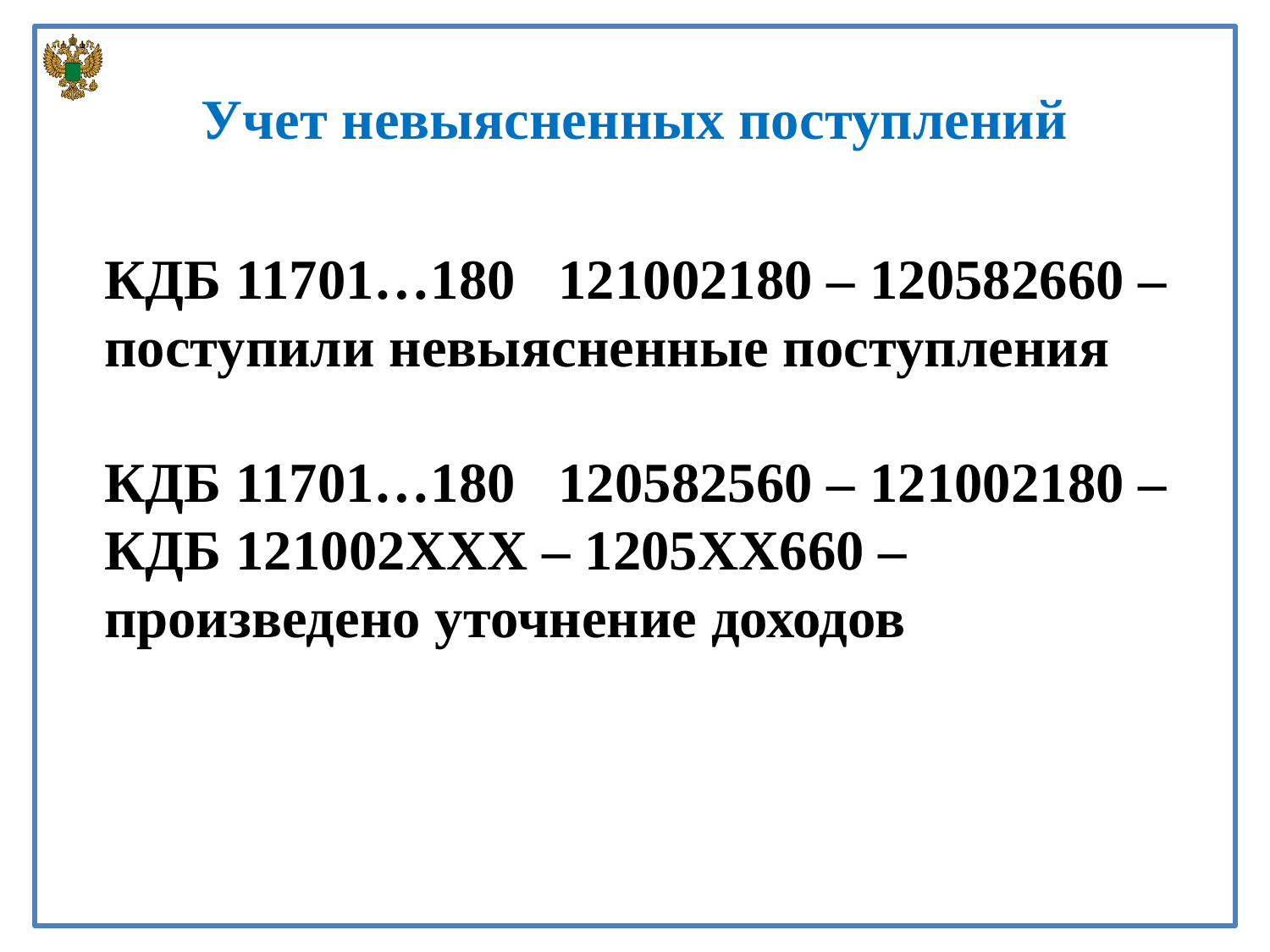

Учет невыясненных поступлений

    КДБ 11701…180   121002180 – 120582660 –
    поступили невыясненные поступления

    КДБ 11701…180   120582560 – 121002180 –
    КДБ 121002ХХХ – 1205ХХ660 –
    произведено уточнение доходов